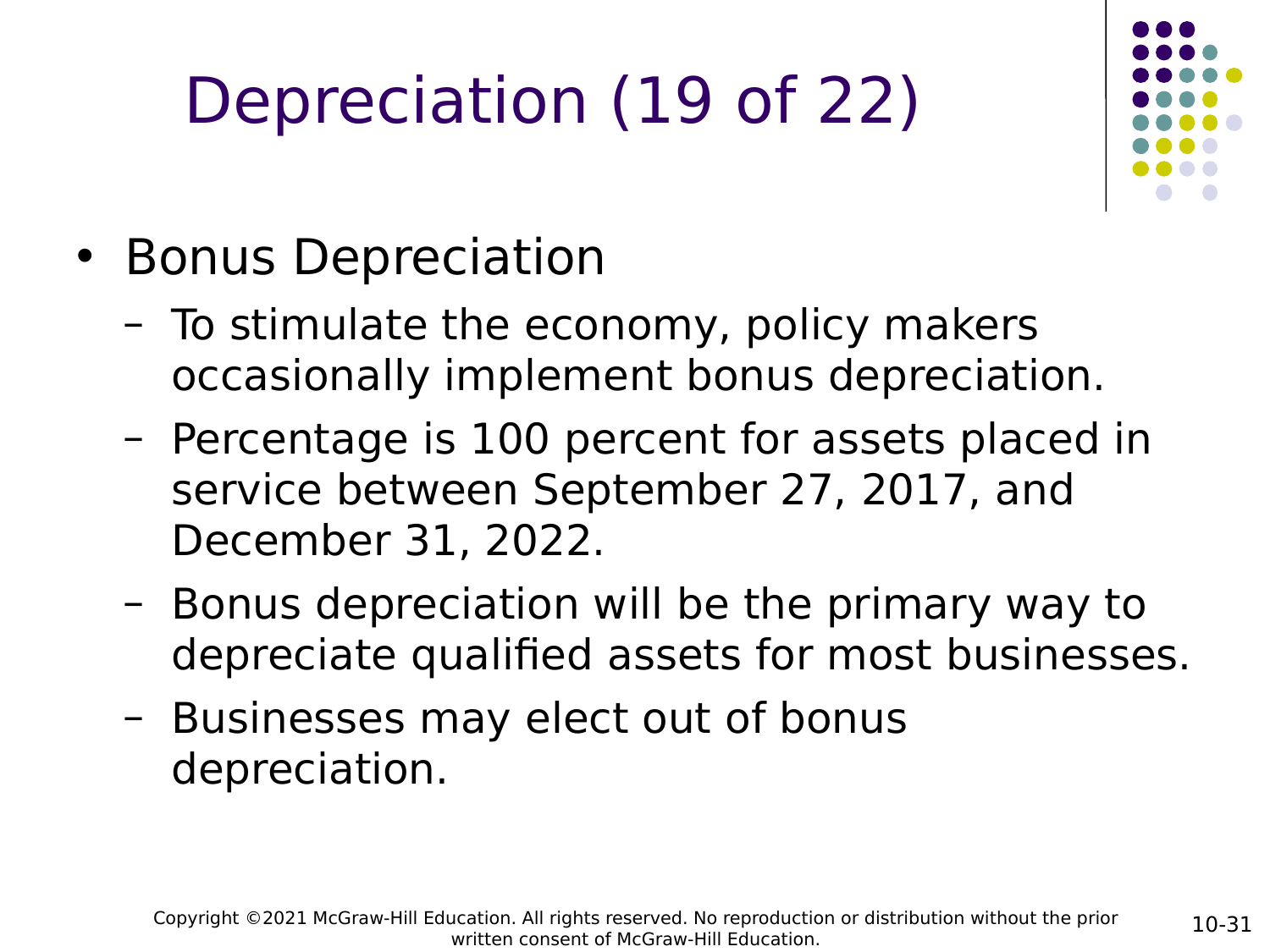

# Depreciation (19 of 22)
Bonus Depreciation
To stimulate the economy, policy makers occasionally implement bonus depreciation.
Percentage is 100 percent for assets placed in service between September 27, 2017, and December 31, 2022.
Bonus depreciation will be the primary way to depreciate qualified assets for most businesses.
Businesses may elect out of bonus depreciation.
10-31